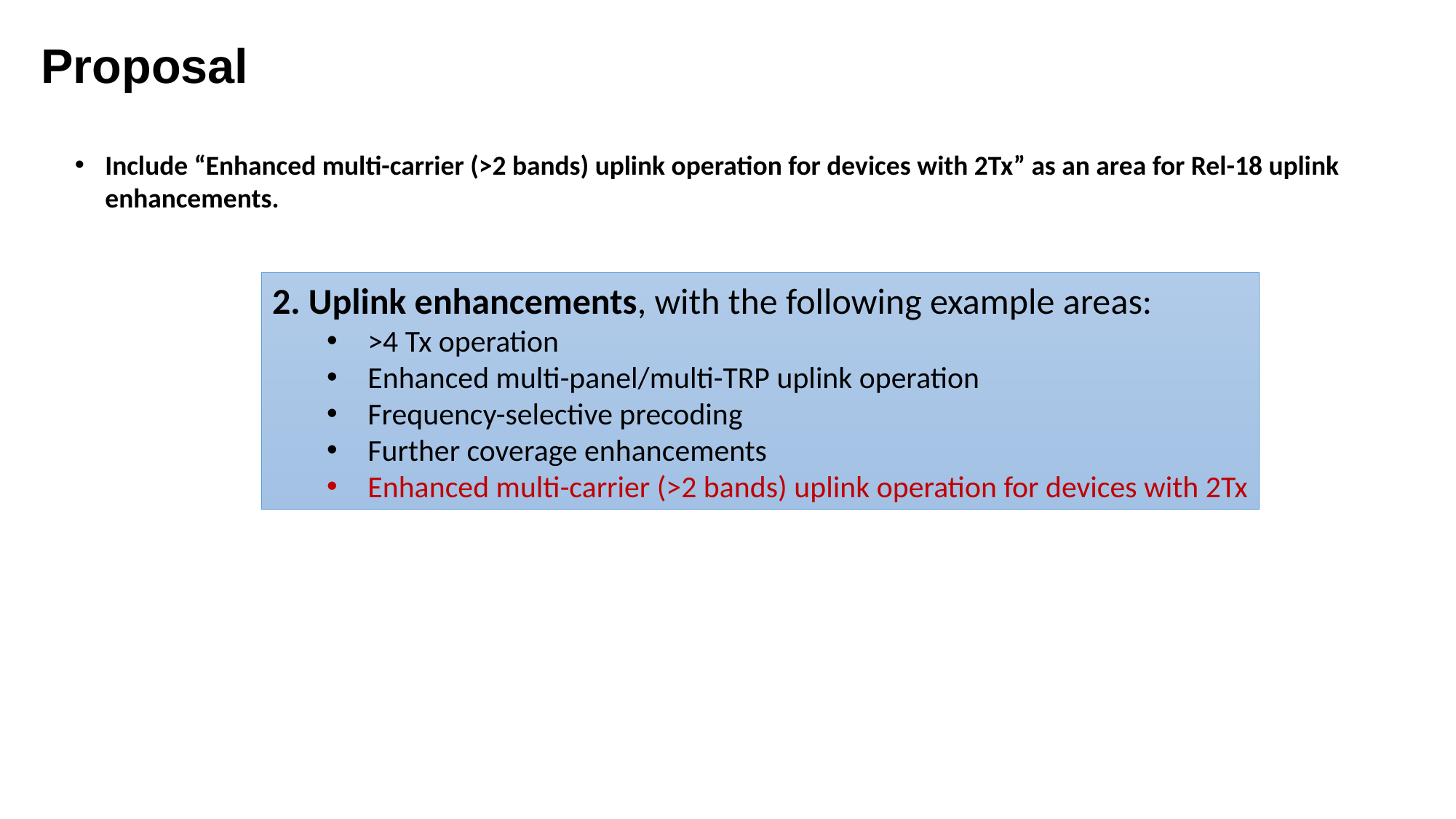

Proposal
Include “Enhanced multi-carrier (>2 bands) uplink operation for devices with 2Tx” as an area for Rel-18 uplink enhancements.
2. Uplink enhancements, with the following example areas:
>4 Tx operation
Enhanced multi-panel/multi-TRP uplink operation
Frequency-selective precoding
Further coverage enhancements
Enhanced multi-carrier (>2 bands) uplink operation for devices with 2Tx